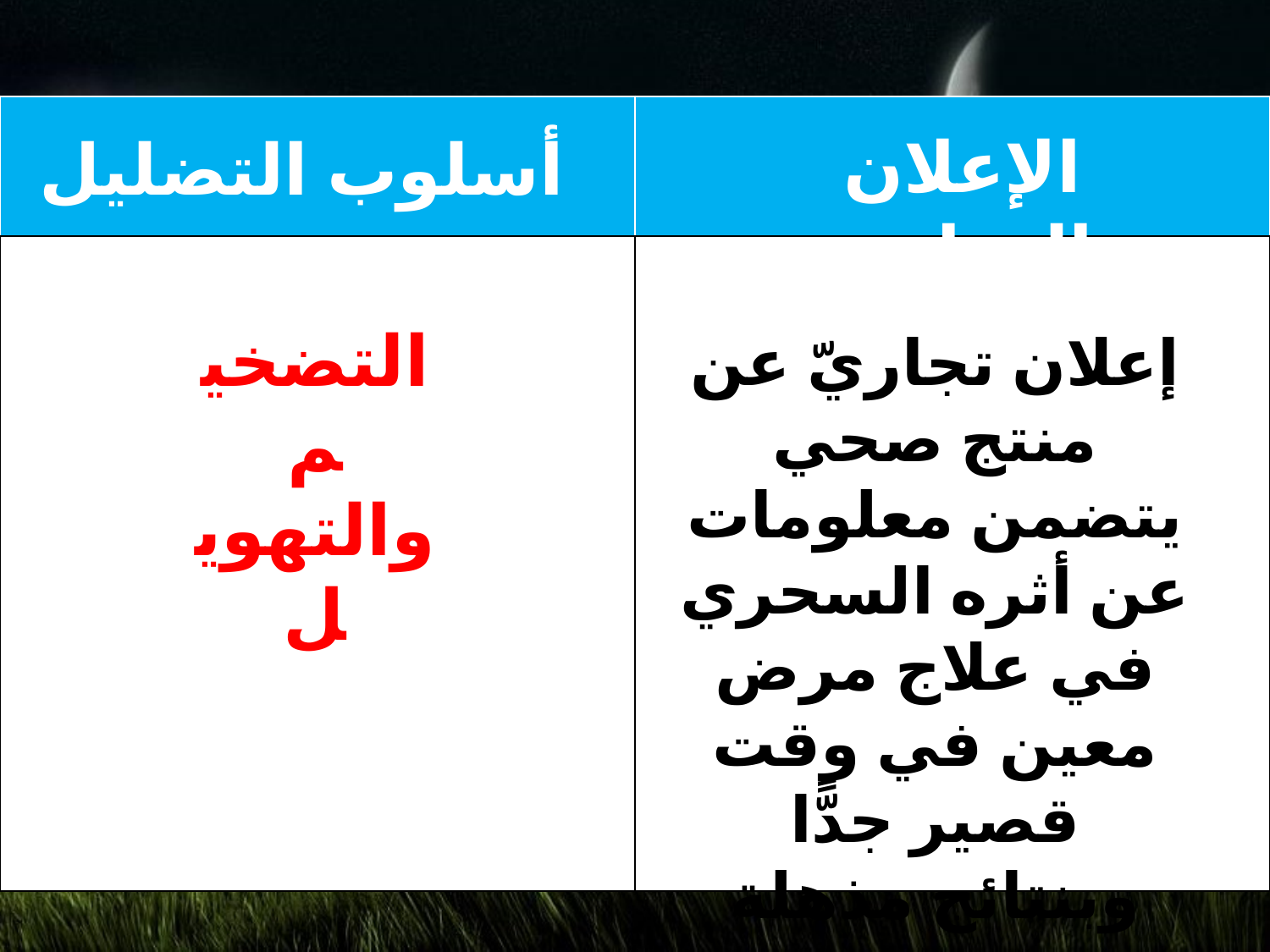

|  |  |
| --- | --- |
|  |  |
الإعلان التجاري
أسلوب التضليل
إعلان تجاريّ عن منتج صحي يتضمن معلومات عن أثره السحري في علاج مرض معين في وقت قصير جدًّا وبنتائج مذهلة
التضخيم والتهويل